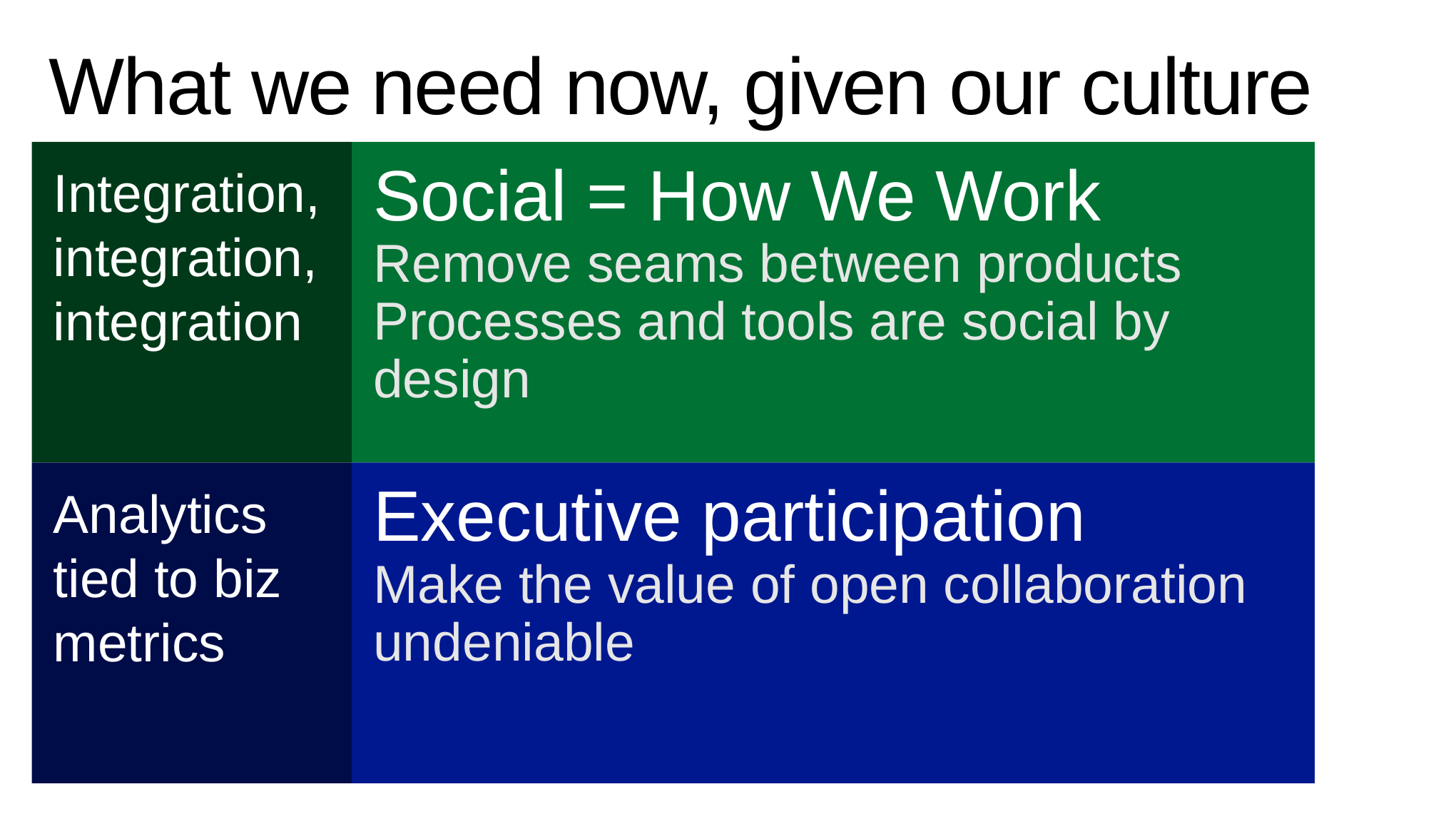

# What we need now, given our culture
Integration, integration, integration

Social = How We Work
Remove seams between products
Processes and tools are social by design
Analytics tied to biz metrics
Executive participation
Make the value of open collaboration undeniable